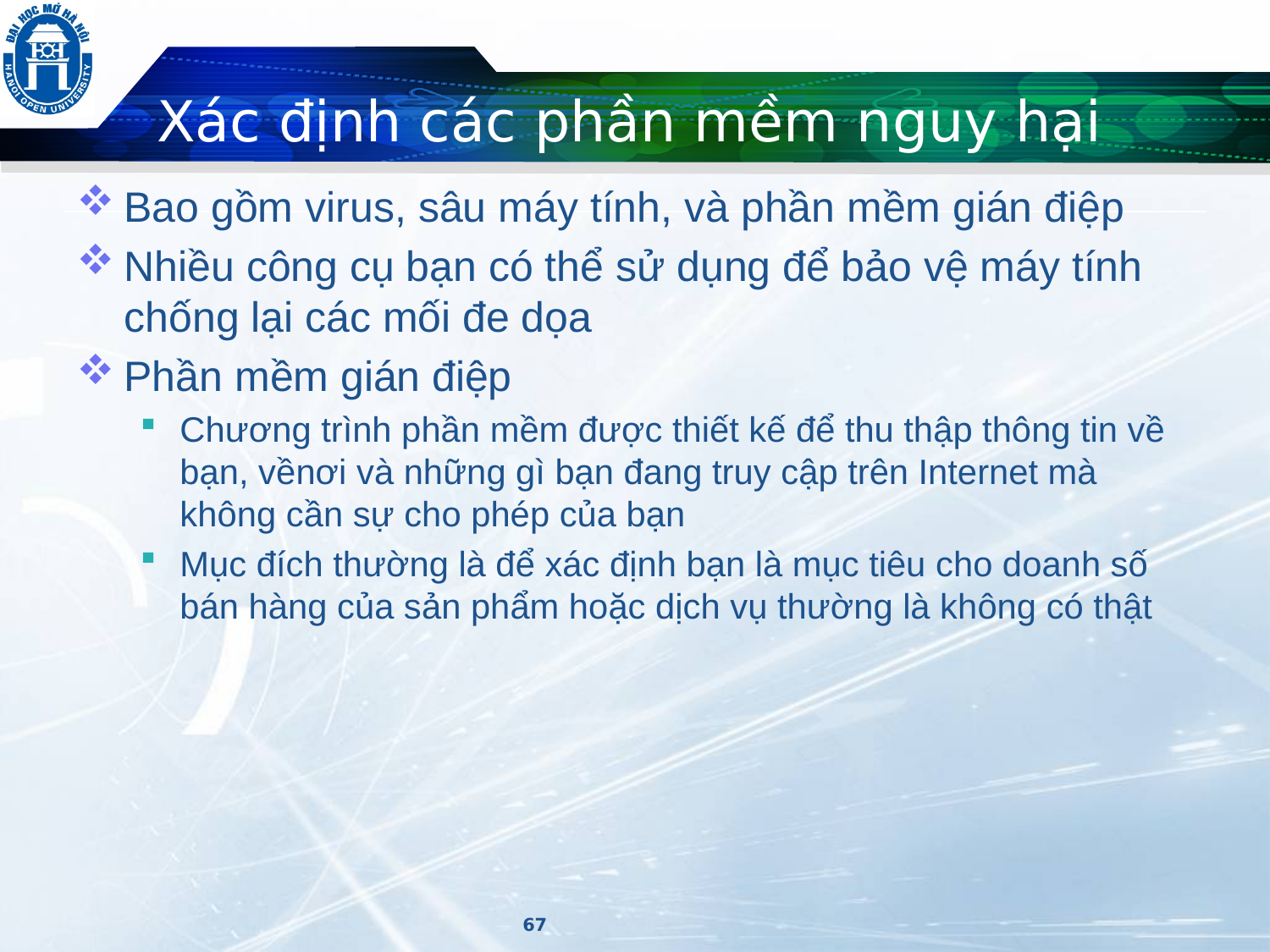

# Xác định các phần mềm nguy hại
Bao gồm virus, sâu máy tính, và phần mềm gián điệp
Nhiều công cụ bạn có thể sử dụng để bảo vệ máy tính chống lại các mối đe dọa
Phần mềm gián điệp
Chương trình phần mềm được thiết kế để thu thập thông tin về bạn, vềnơi và những gì bạn đang truy cập trên Internet mà không cần sự cho phép của bạn
Mục đích thường là để xác định bạn là mục tiêu cho doanh số bán hàng của sản phẩm hoặc dịch vụ thường là không có thật
67